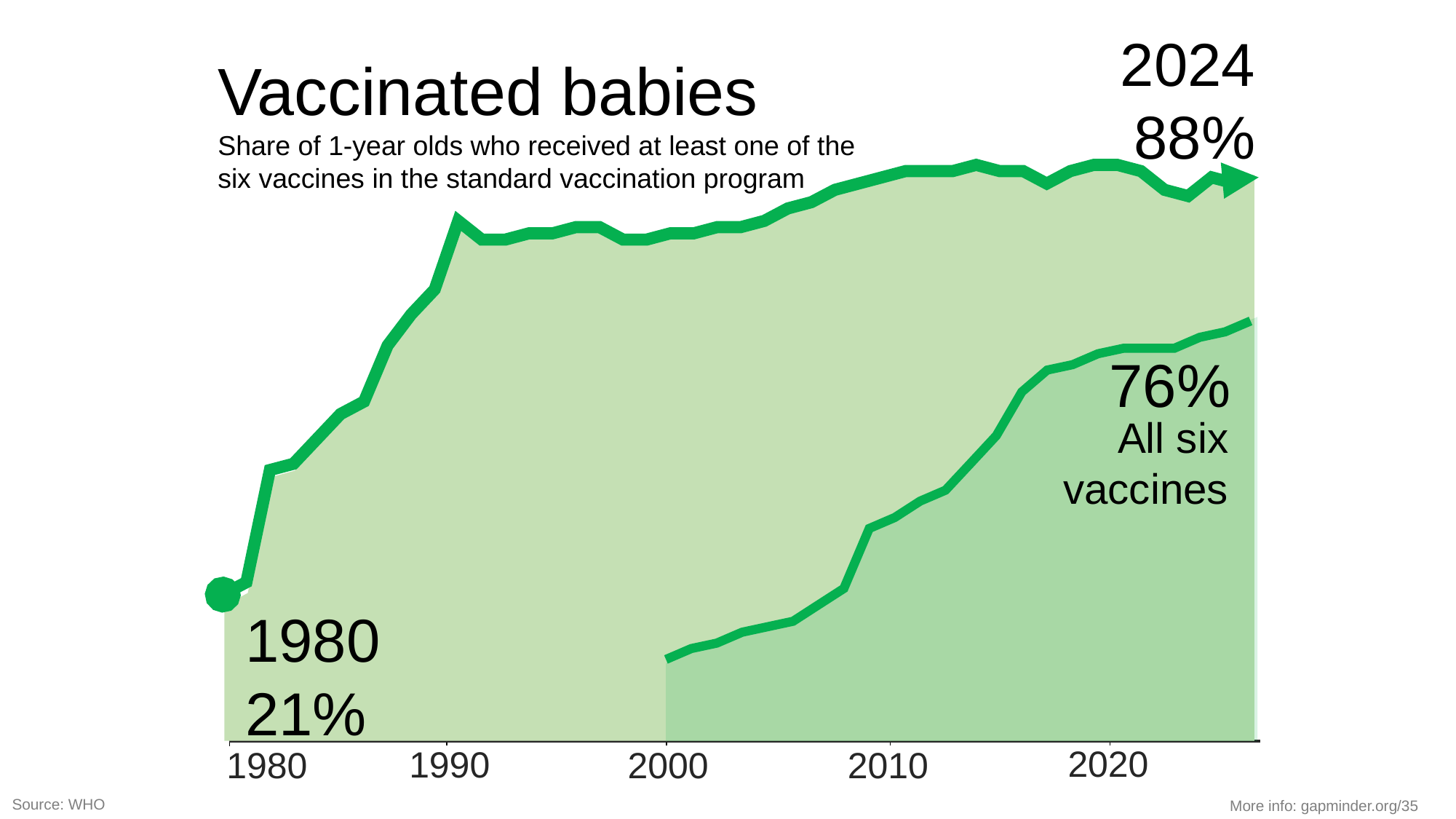

2024
88%

Vaccinated babies
Share of 1-year olds who received at least one of the
six vaccines in the standard vaccination program

76%

All six vaccines

1980
21%

2020
1990
1980
2000
2010

Source: WHO
More info: gapminder.org/35